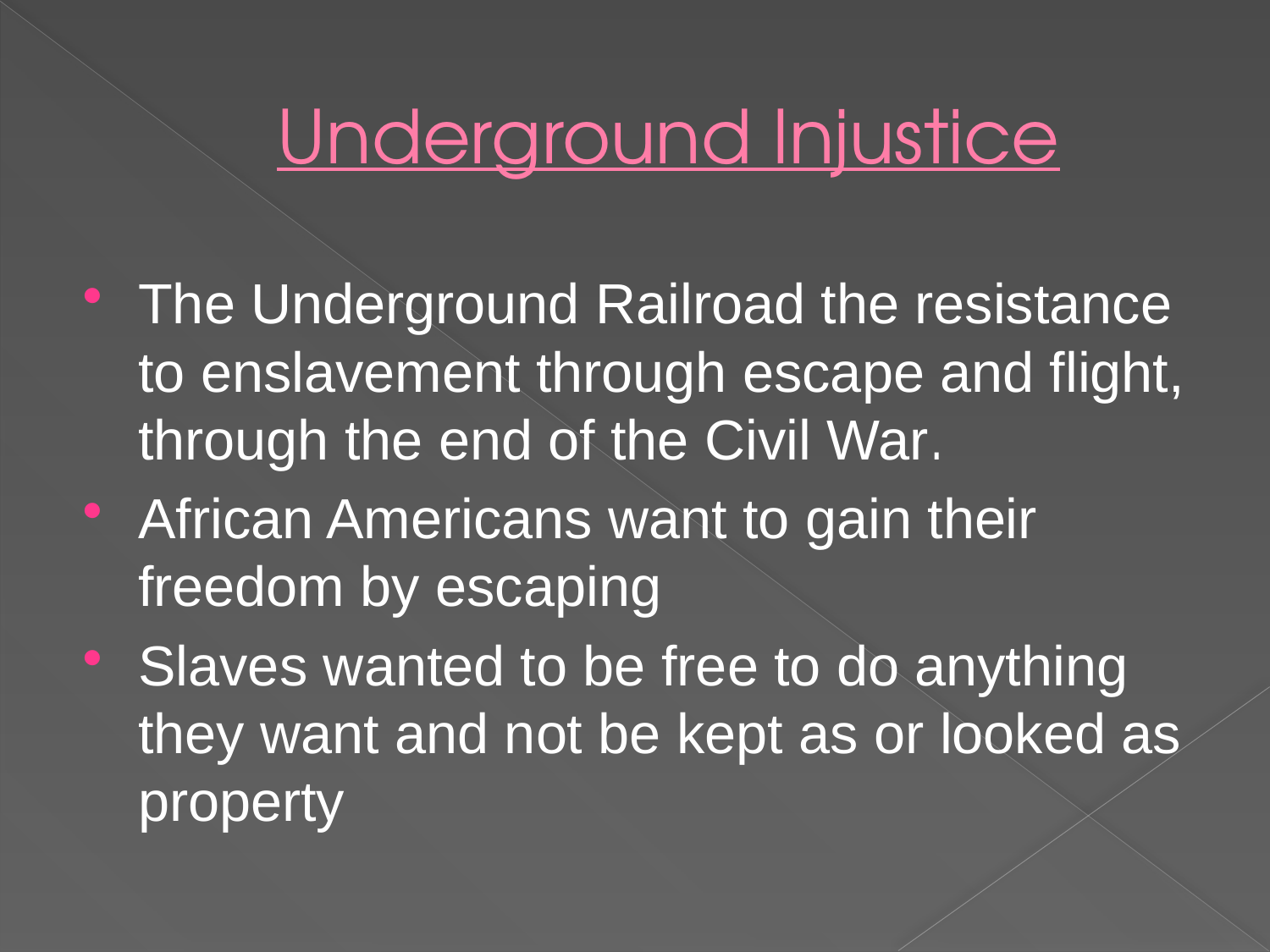

# Underground Injustice
The Underground Railroad the resistance to enslavement through escape and flight, through the end of the Civil War.
African Americans want to gain their freedom by escaping
Slaves wanted to be free to do anything they want and not be kept as or looked as property